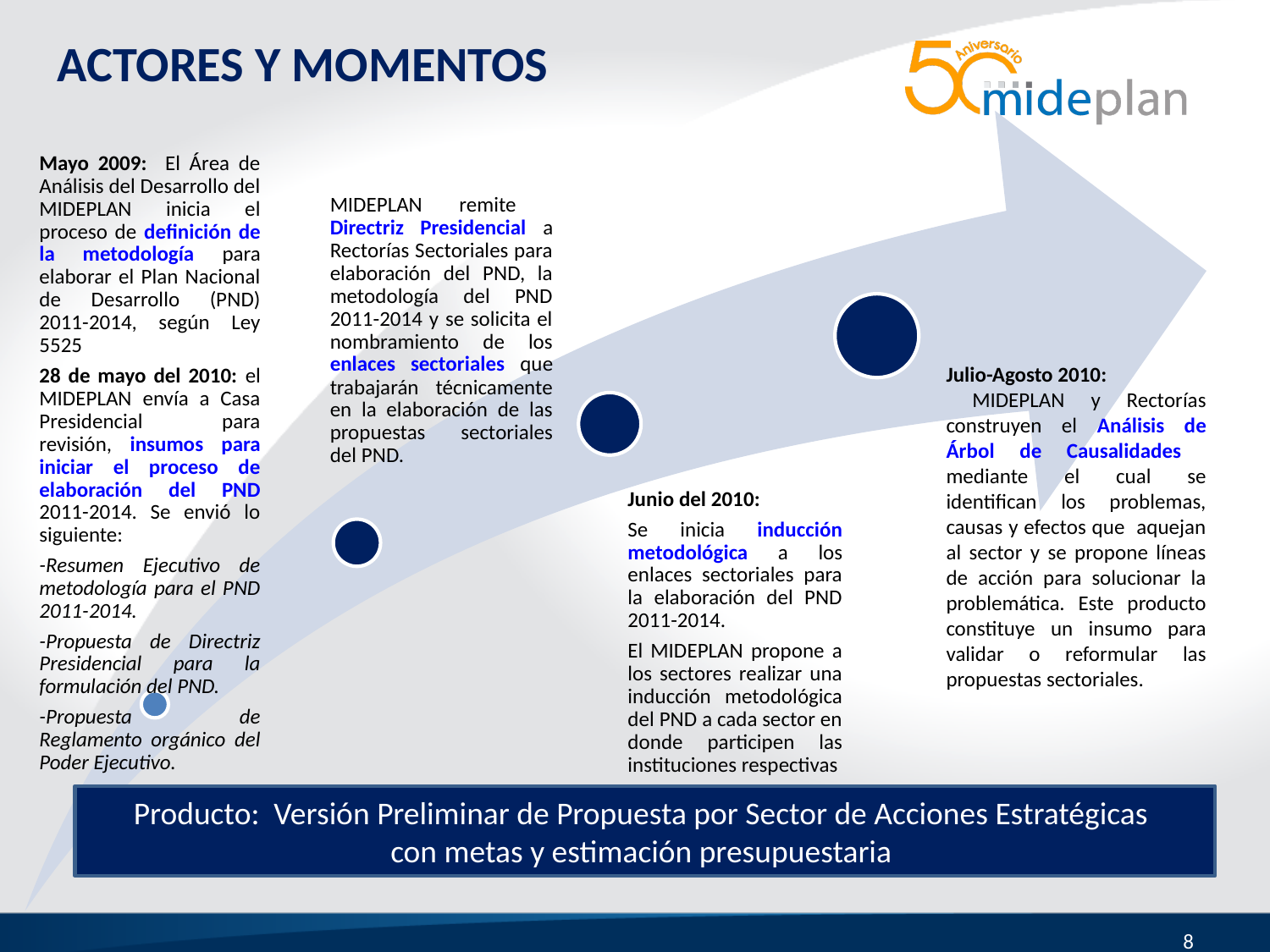

ACTORES Y MOMENTOS
Mayo 2009:  El Área de Análisis del Desarrollo del MIDEPLAN inicia el proceso de definición de la metodología para elaborar el Plan Nacional de Desarrollo (PND) 2011-2014, según Ley 5525
28 de mayo del 2010: el MIDEPLAN envía a Casa Presidencial para revisión, insumos para iniciar el proceso de elaboración del PND 2011-2014. Se envió lo siguiente:
-Resumen Ejecutivo de metodología para el PND 2011-2014.
-Propuesta de Directriz Presidencial para la formulación del PND.
-Propuesta de Reglamento orgánico del Poder Ejecutivo.
MIDEPLAN remite  Directriz Presidencial a Rectorías Sectoriales para elaboración del PND, la metodología del PND 2011-2014 y se solicita el nombramiento de los enlaces sectoriales que trabajarán técnicamente en la elaboración de las propuestas sectoriales del PND.
Junio del 2010:
Se inicia inducción metodológica a los enlaces sectoriales para la elaboración del PND 2011-2014.
El MIDEPLAN propone a los sectores realizar una inducción metodológica del PND a cada sector en donde participen las instituciones respectivas
Julio-Agosto 2010:
 MIDEPLAN y Rectorías construyen el Análisis de Árbol de Causalidades  mediante el cual se identifican los problemas, causas y efectos que  aquejan al sector y se propone líneas de acción para solucionar la problemática. Este producto constituye un insumo para validar o reformular las propuestas sectoriales.

Producto:  Versión Preliminar de Propuesta por Sector de Acciones Estratégicas
con metas y estimación presupuestaria
8